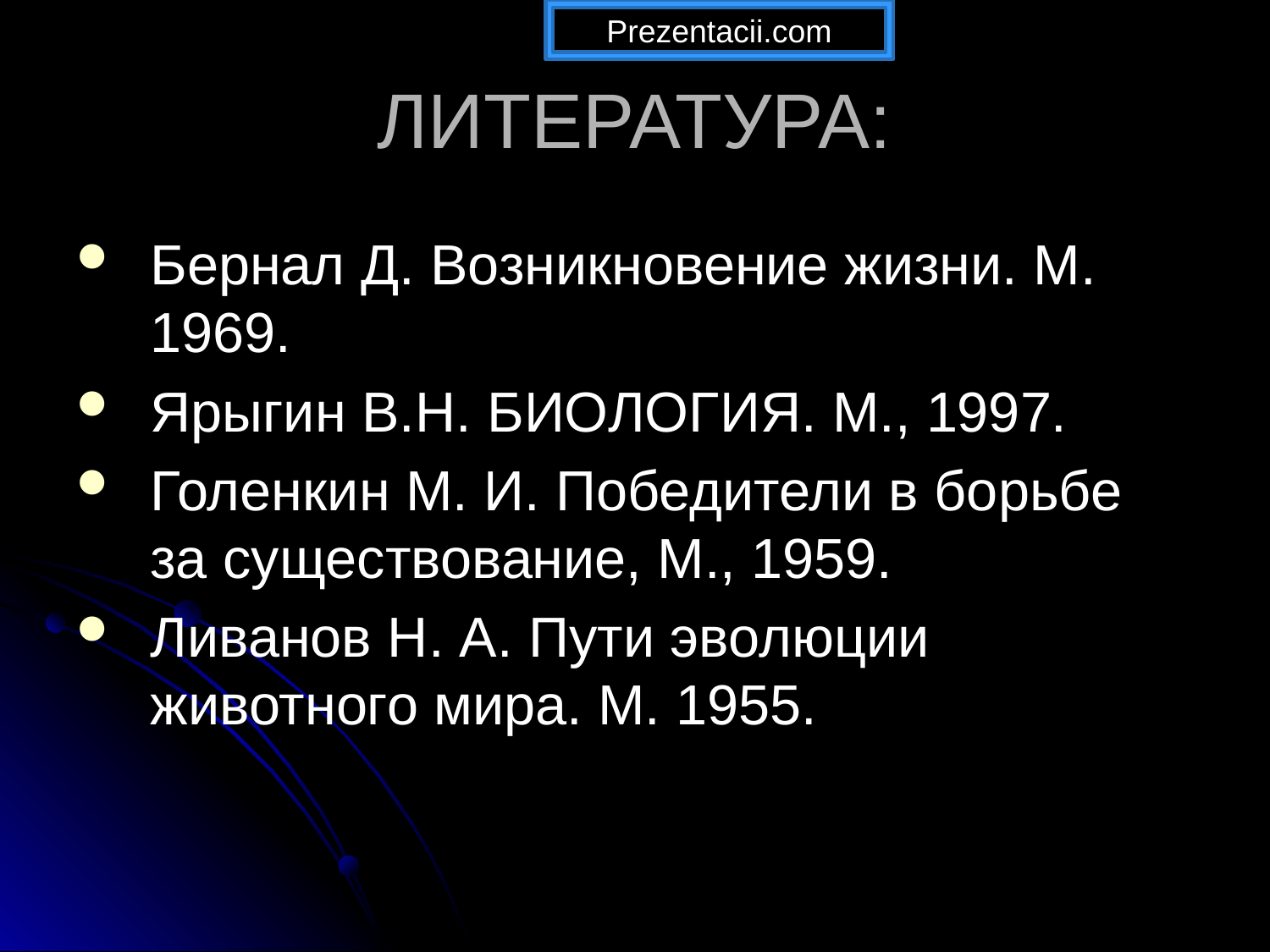

Prezentacii.com
# ЛИТЕРАТУРА:
Бернал Д. Возникновение жизни. М. 1969.
Ярыгин В.Н. БИОЛОГИЯ. М., 1997.
Голенкин М. И. Победители в борьбе за существование, М., 1959.
Ливанов Н. А. Пути эволюции животного мира. М. 1955.